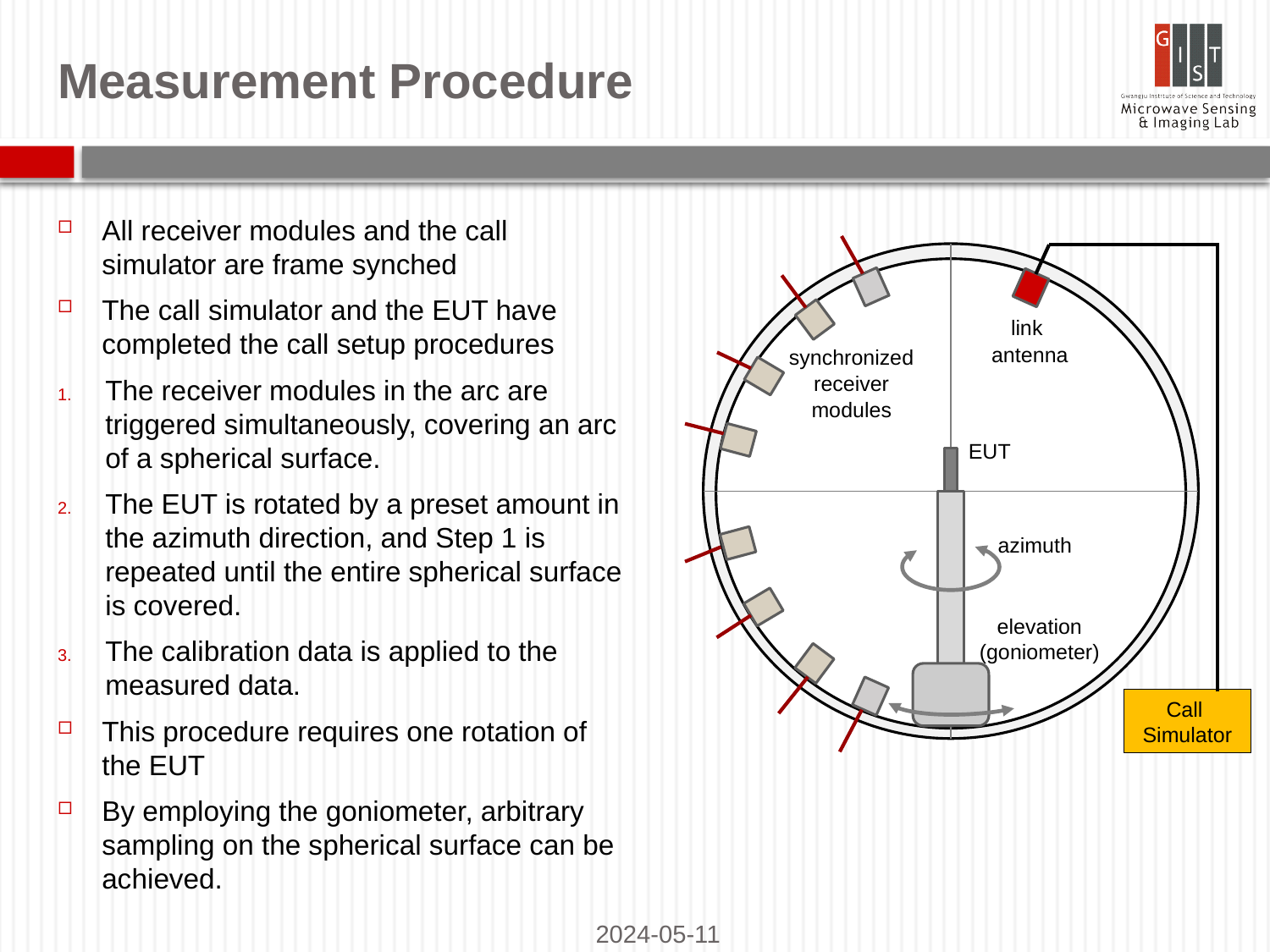

# Measurement Procedure
All receiver modules and the call simulator are frame synched
The call simulator and the EUT have completed the call setup procedures
The receiver modules in the arc are triggered simultaneously, covering an arc of a spherical surface.
The EUT is rotated by a preset amount in the azimuth direction, and Step 1 is repeated until the entire spherical surface is covered.
The calibration data is applied to the measured data.
This procedure requires one rotation of the EUT
By employing the goniometer, arbitrary sampling on the spherical surface can be achieved.

link
antenna
synchronized
receiver modules

EUT

azimuth

elevation (goniometer)

Call
Simulator
2024-05-11